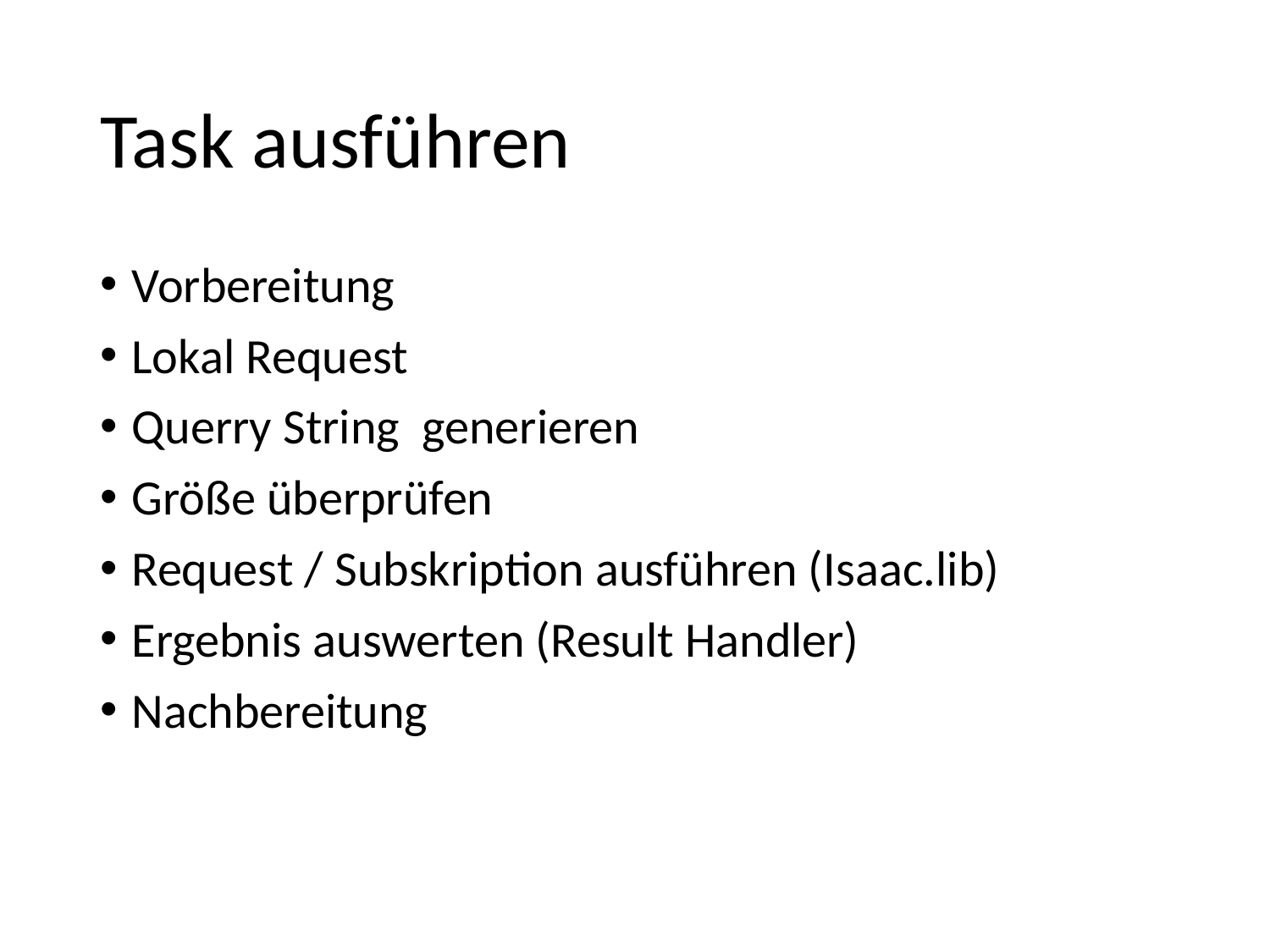

# Task ausführen
Vorbereitung
Lokal Request
Querry String  generieren
Größe überprüfen
Request / Subskription ausführen (Isaac.lib)
Ergebnis auswerten (Result Handler)
Nachbereitung